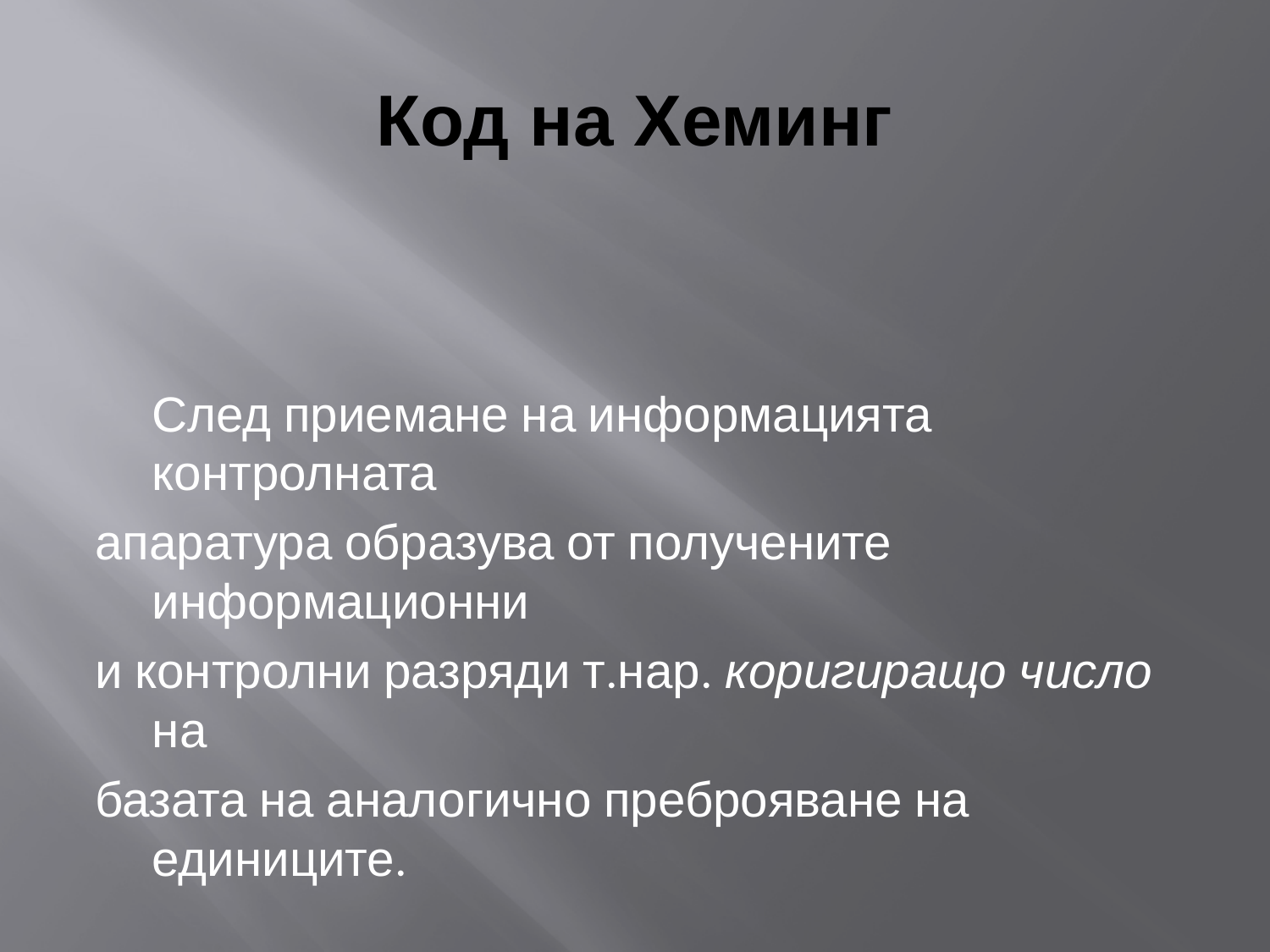

# Код на Хеминг
	След приемане на информацията контролната
апаратура образува от получените информационни
и контролни разряди т.нар. коригиращо число на
базата на аналогично преброяване на единиците.